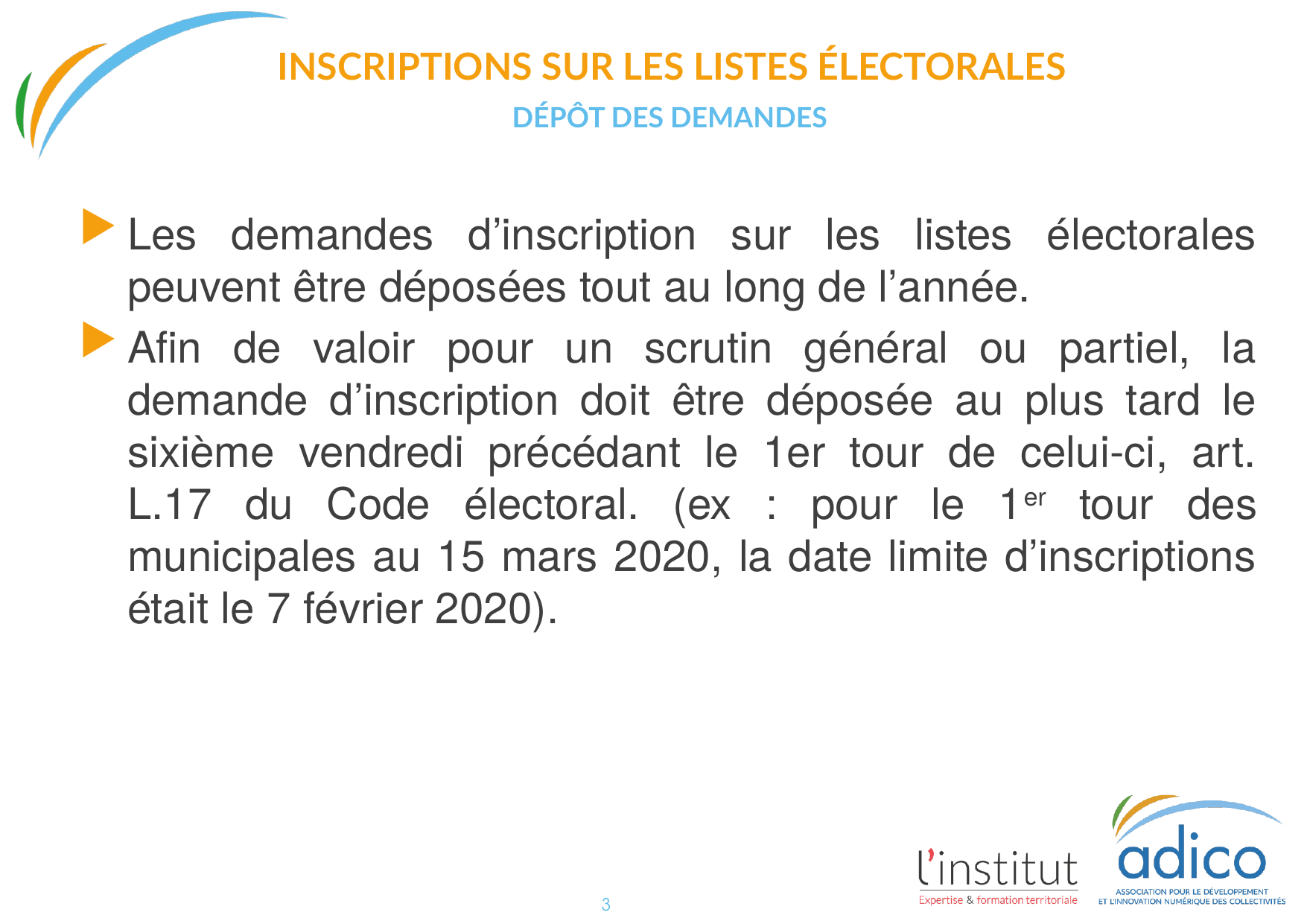

# Inscriptions SUR LES LISTES ÉLECTORALES
DÉPÔT DES DEMANDES
Les demandes d’inscription sur les listes électorales peuvent être déposées tout au long de l’année.
Afin de valoir pour un scrutin général ou partiel, la demande d’inscription doit être déposée au plus tard le sixième vendredi précédant le 1er tour de celui-ci, art. L.17 du Code électoral. (ex : pour le 1er tour des municipales au 15 mars 2020, la date limite d’inscriptions était le 7 février 2020).